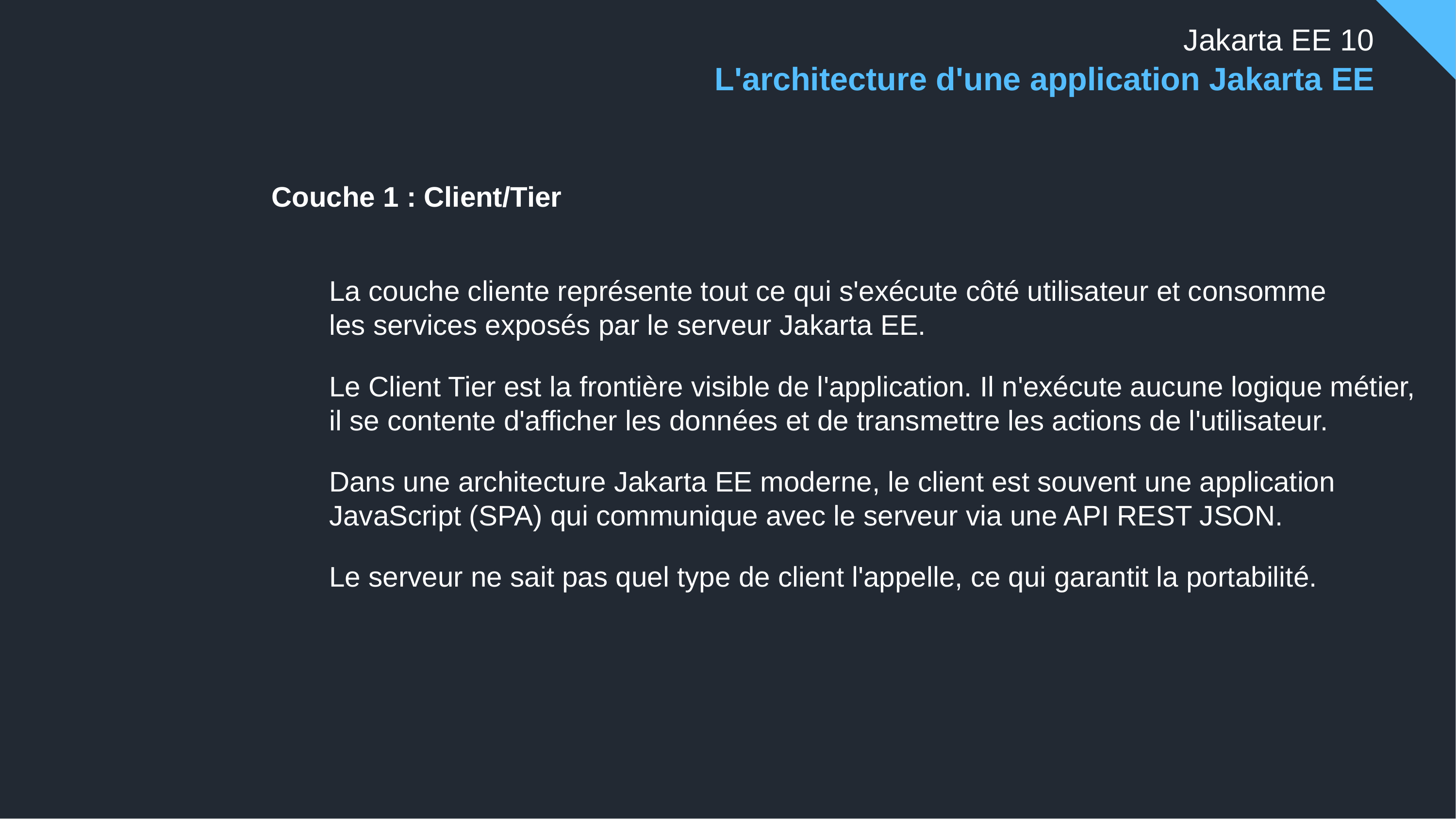

# Jakarta EE 10
L'architecture d'une application Jakarta EE

Couche 1 : Client/Tier
La couche cliente représente tout ce qui s'exécute côté utilisateur et consomme
les services exposés par le serveur Jakarta EE.
Le Client Tier est la frontière visible de l'application. Il n'exécute aucune logique métier,
il se contente d'afficher les données et de transmettre les actions de l'utilisateur.
Dans une architecture Jakarta EE moderne, le client est souvent une application JavaScript (SPA) qui communique avec le serveur via une API REST JSON.
Le serveur ne sait pas quel type de client l'appelle, ce qui garantit la portabilité.